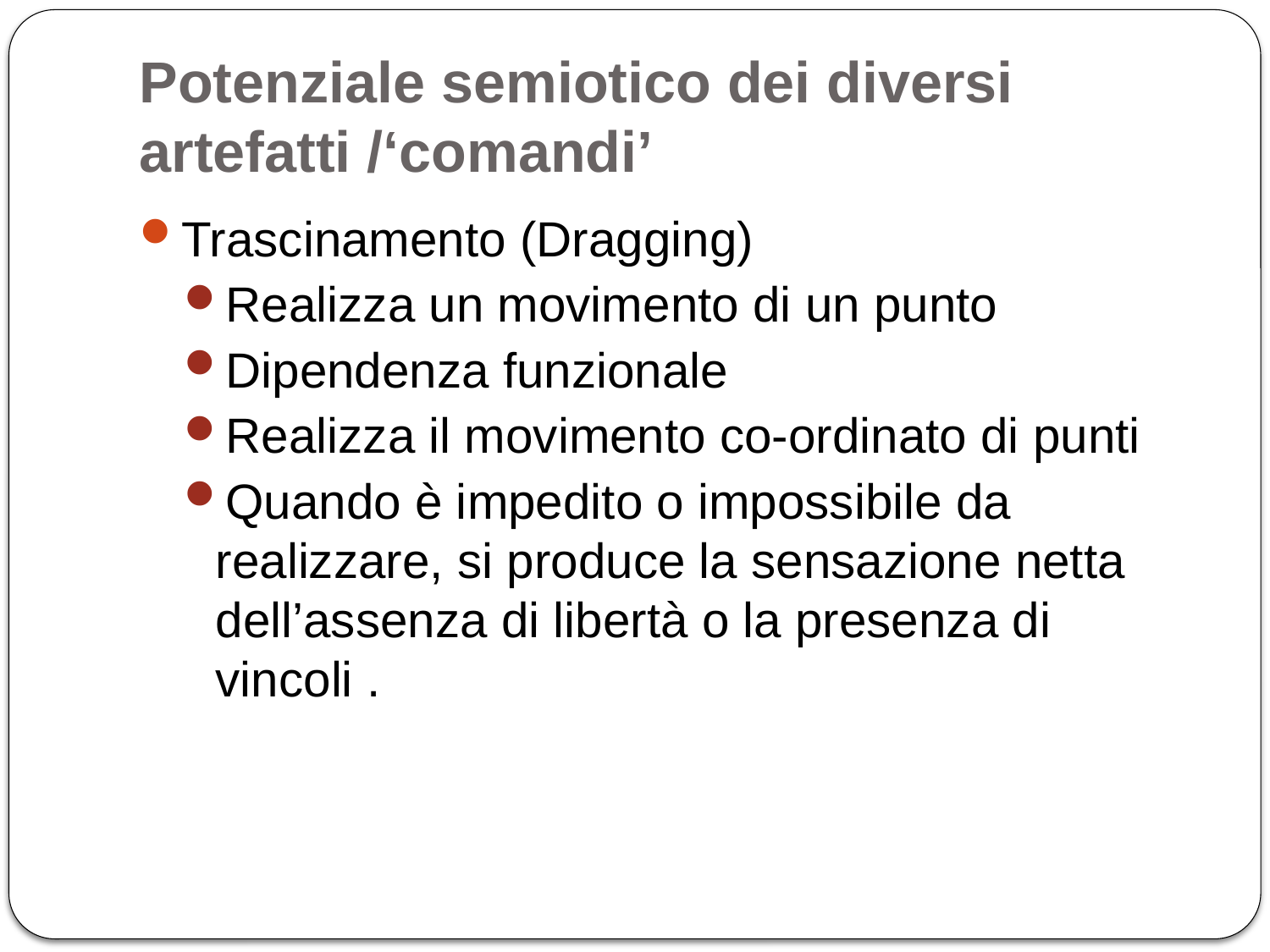

# Potenziale semiotico dei diversi artefatti /‘comandi’
Trascinamento (Dragging)
Realizza un movimento di un punto
Dipendenza funzionale
Realizza il movimento co-ordinato di punti
Quando è impedito o impossibile da realizzare, si produce la sensazione netta dell’assenza di libertà o la presenza di vincoli .